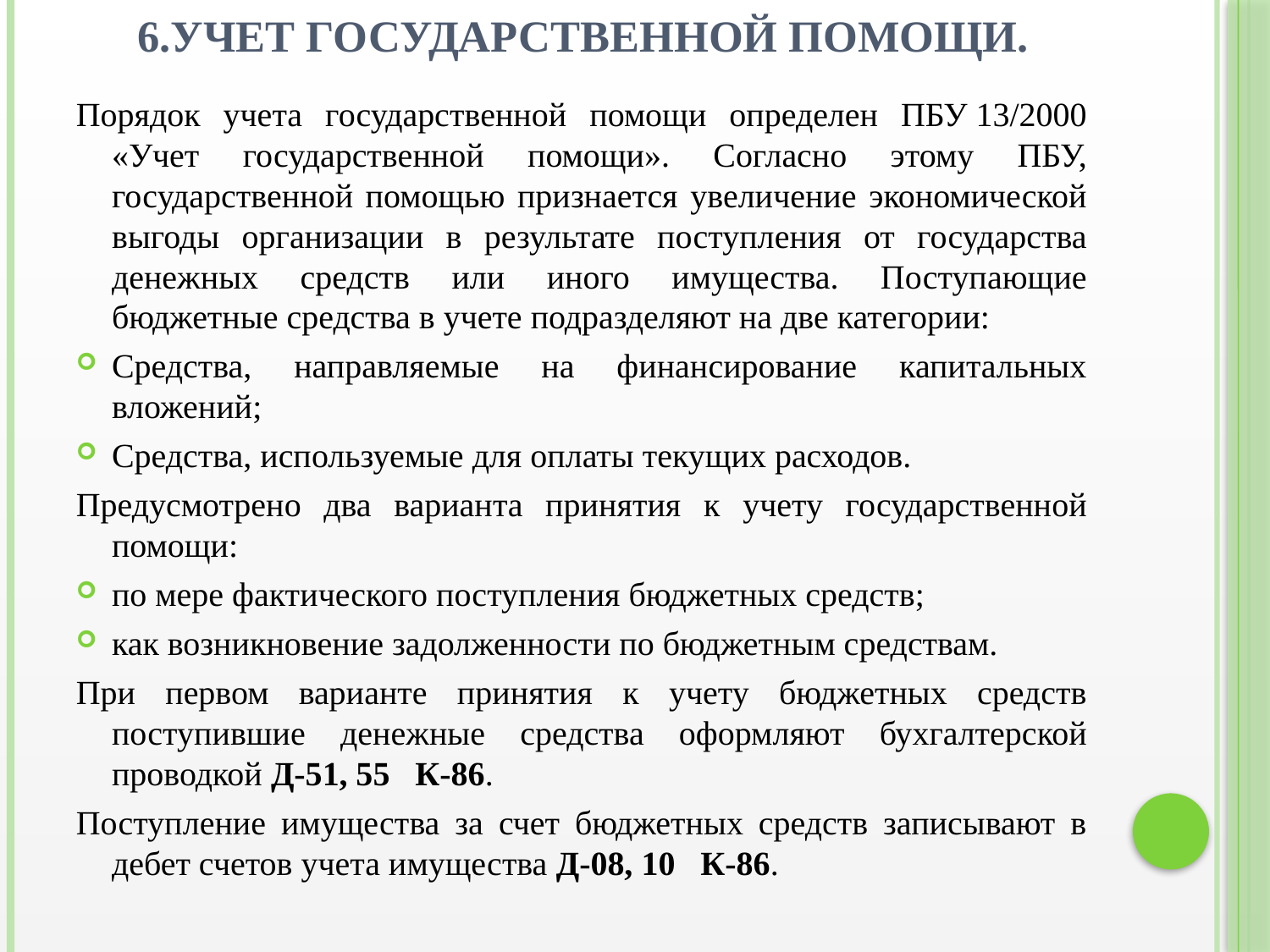

# 6.Учет государственной помощи.
Порядок учета государственной помощи определен ПБУ 13/2000 «Учет государственной помощи». Согласно этому ПБУ, государственной помощью признается увеличение экономической выгоды организации в результате поступления от государства денежных средств или иного имущества. Поступающие бюджетные средства в учете подразделяют на две категории:
Средства, направляемые на финансирование капитальных вложений;
Средства, используемые для оплаты текущих расходов.
Предусмотрено два варианта принятия к учету государственной помощи:
по мере фактического поступления бюджетных средств;
как возникновение задолженности по бюджетным средствам.
При первом варианте принятия к учету бюджетных средств поступившие денежные средства оформляют бухгалтерской проводкой Д-51, 55   К-86.
Поступление имущества за счет бюджетных средств записывают в дебет счетов учета имущества Д-08, 10   К-86.